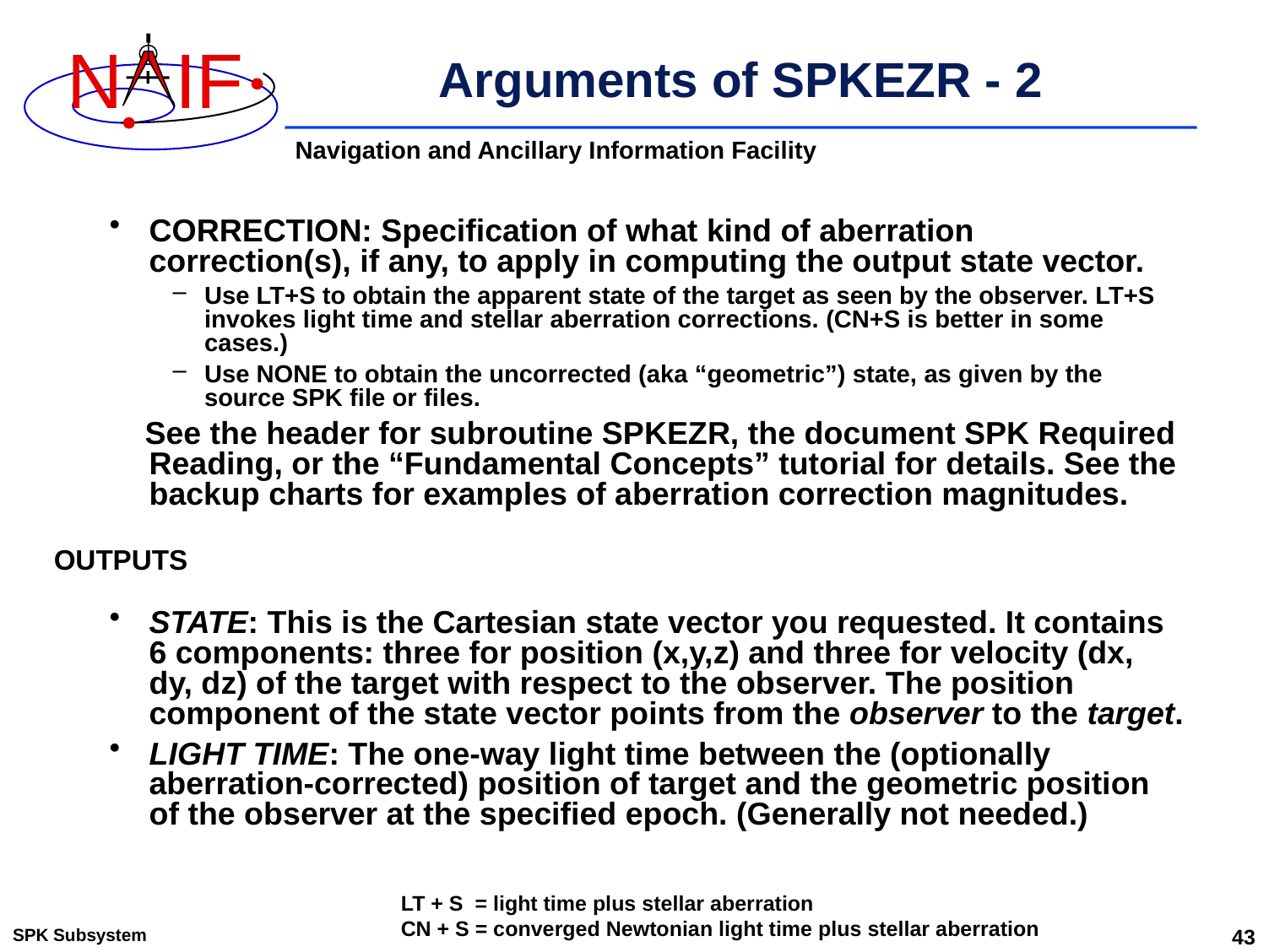

# Arguments of SPKEZR - 2
CORRECTION: Specification of what kind of aberration correction(s), if any, to apply in computing the output state vector.
Use LT+S to obtain the apparent state of the target as seen by the observer. LT+S invokes light time and stellar aberration corrections. (CN+S is better in some cases.)
Use NONE to obtain the uncorrected (aka “geometric”) state, as given by the source SPK file or files.
    See the header for subroutine SPKEZR, the document SPK Required Reading, or the “Fundamental Concepts” tutorial for details. See the backup charts for examples of aberration correction magnitudes.

STATE: This is the Cartesian state vector you requested. It contains 6 components: three for position (x,y,z) and three for velocity (dx, dy, dz) of the target with respect to the observer. The position component of the state vector points from the observer to the target.
LIGHT TIME: The one-way light time between the (optionally aberration-corrected) position of target and the geometric position of the observer at the specified epoch. (Generally not needed.)
OUTPUTS
LT + S  = light time plus stellar aberration
CN + S = converged Newtonian light time plus stellar aberration
SPK Subsystem
43